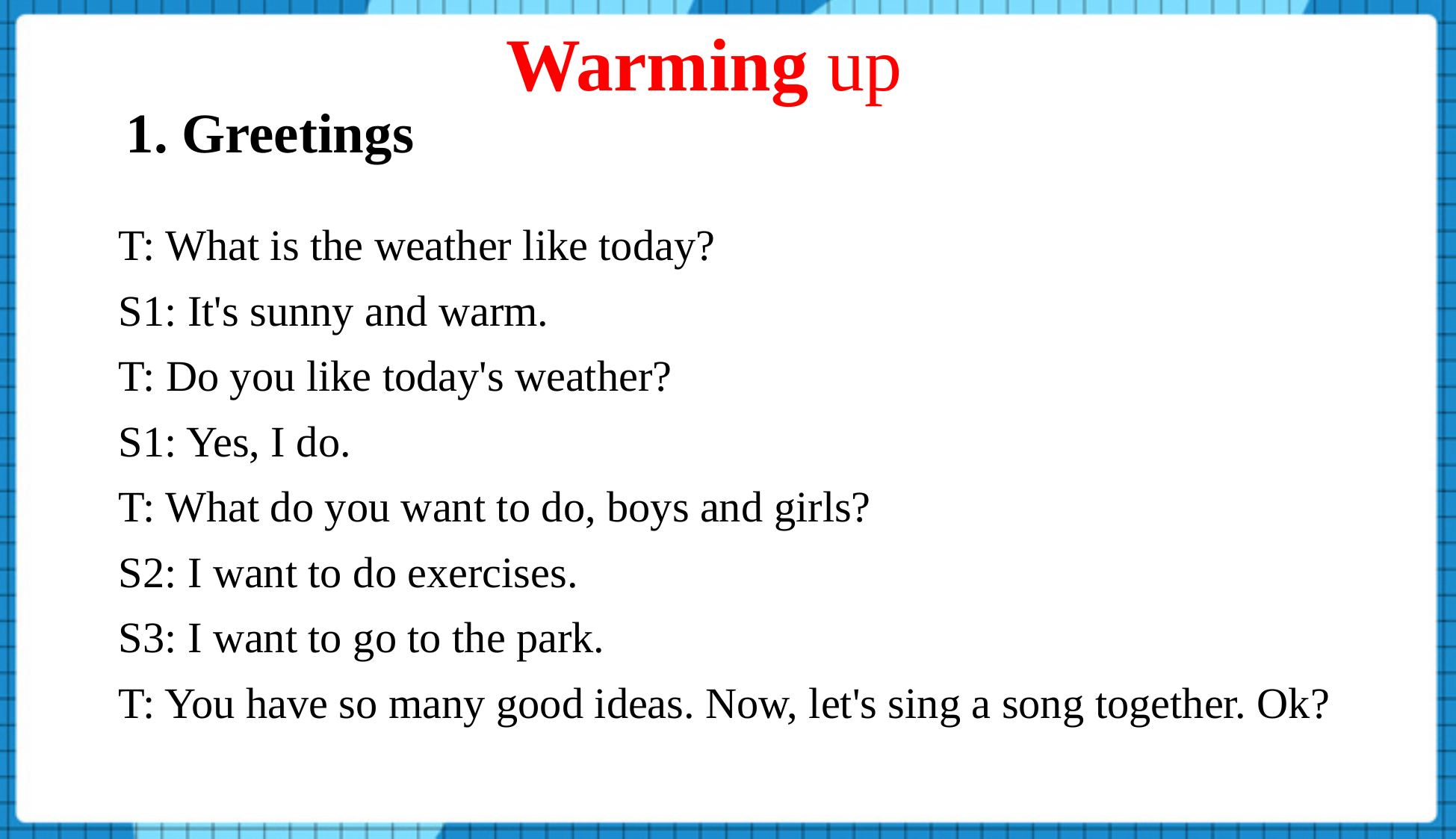

# Warming up
1. Greetings
T: What is the weather like today?
S1: It's sunny and warm.
T: Do you like today's weather?
S1: Yes, I do.
T: What do you want to do, boys and girls?
S2: I want to do exercises.
S3: I want to go to the park.
T: You have so many good ideas. Now, let's sing a song together. Ok?